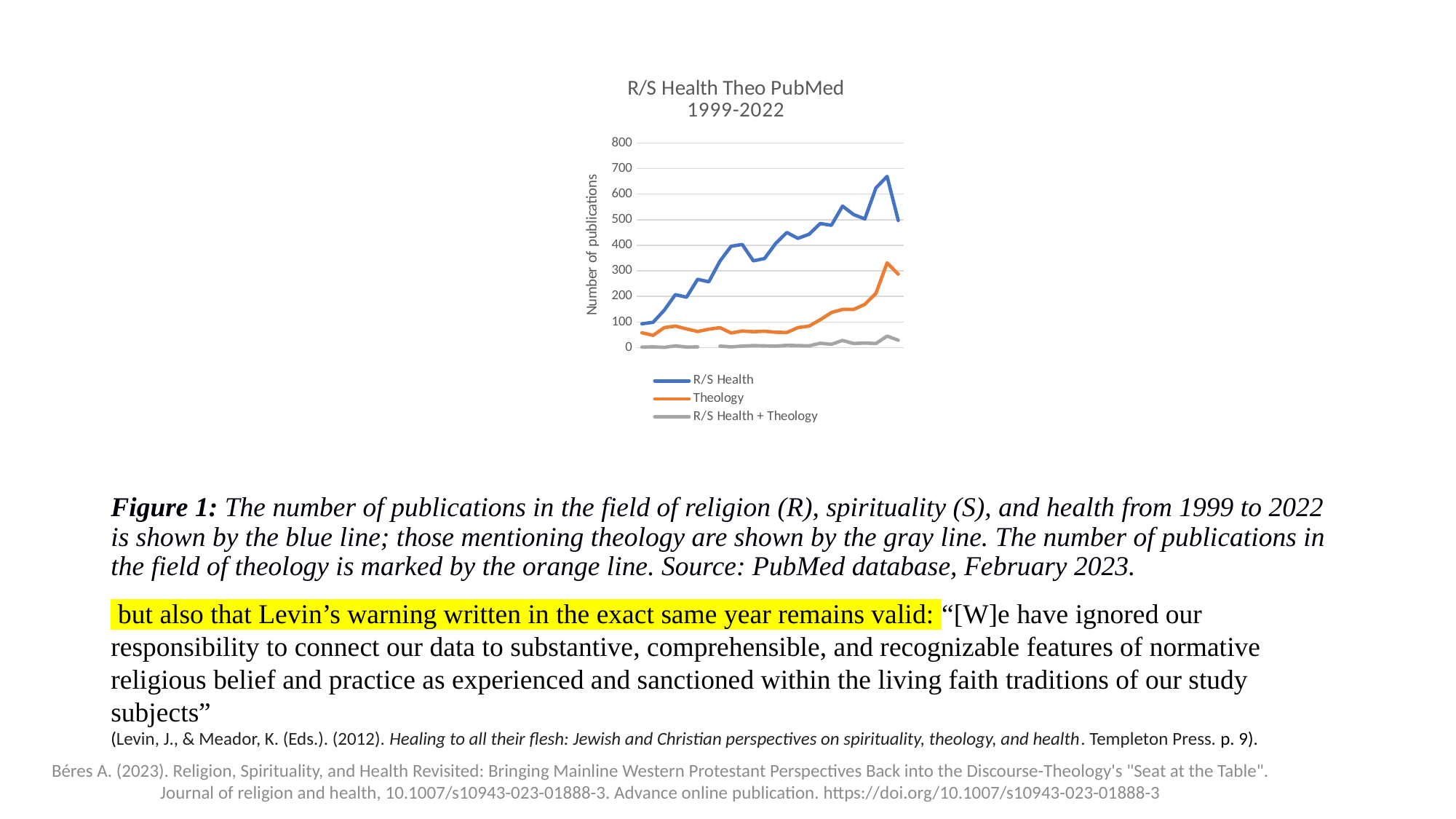

### Chart: R/S Health Theo PubMed 1999-2022

| Category |  |  |  |
|---|---|---|---|
Figure 1: The number of publications in the field of religion (R), spirituality (S), and health from 1999 to 2022 is shown by the blue line; those mentioning theology are shown by the gray line. The number of publications in the field of theology is marked by the orange line. Source: PubMed database, February 2023.

 but also that Levin’s warning written in the exact same year remains valid: “[W]e have ignored our responsibility to connect our data to substantive, comprehensible, and recognizable features of normative religious belief and practice as experienced and sanctioned within the living faith traditions of our study subjects”
(Levin, J., & Meador, K. (Eds.). (2012). Healing to all their flesh: Jewish and Christian perspectives on spirituality, theology, and health. Templeton Press. p. 9).
Béres A. (2023). Religion, Spirituality, and Health Revisited: Bringing Mainline Western Protestant Perspectives Back into the Discourse-Theology's "Seat at the Table". Journal of religion and health, 10.1007/s10943-023-01888-3. Advance online publication. https://doi.org/10.1007/s10943-023-01888-3​